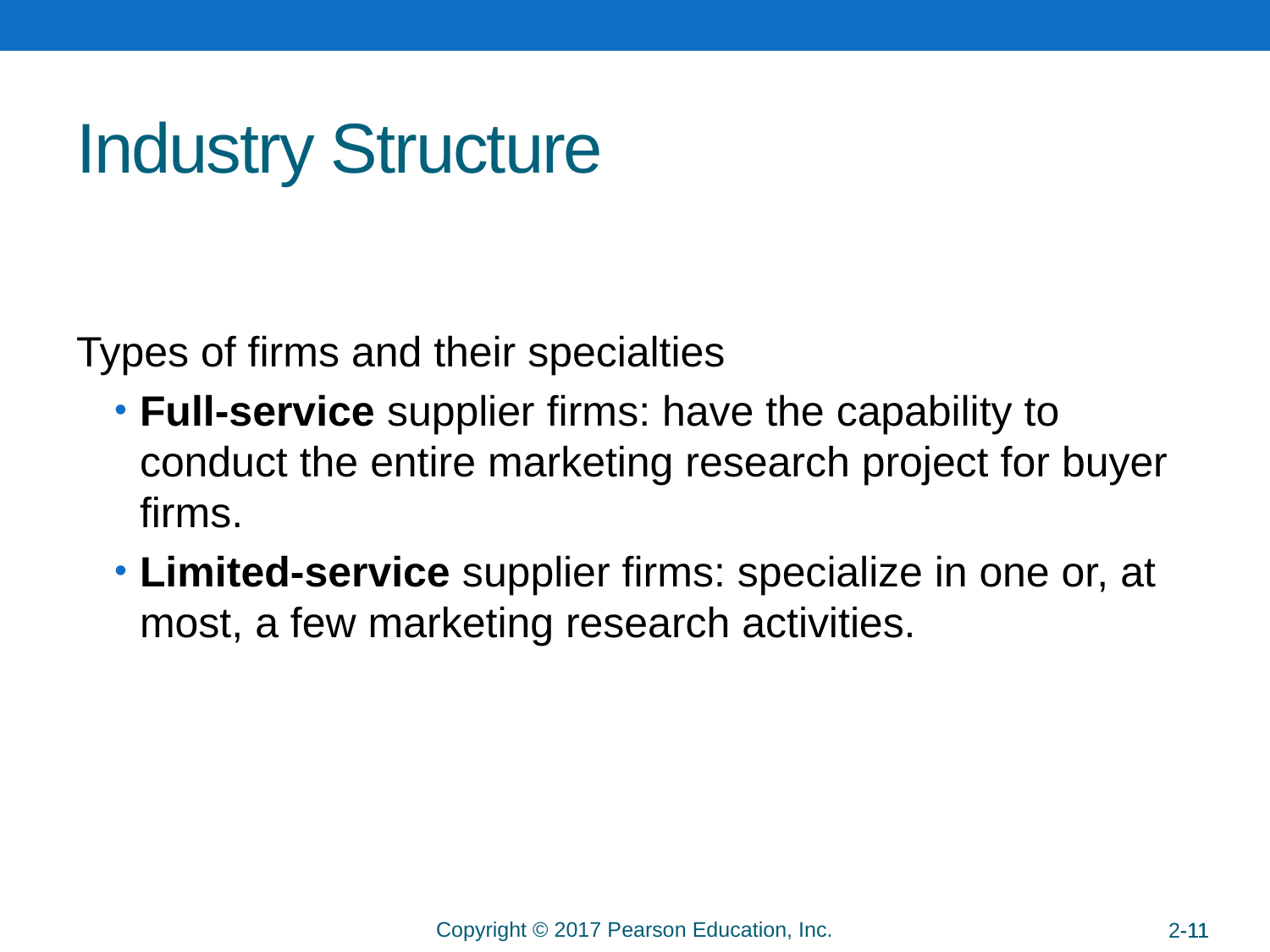

# Industry Structure
Types of firms and their specialties
Full-service supplier firms: have the capability to conduct the entire marketing research project for buyer firms.
Limited-service supplier firms: specialize in one or, at most, a few marketing research activities.
2-11